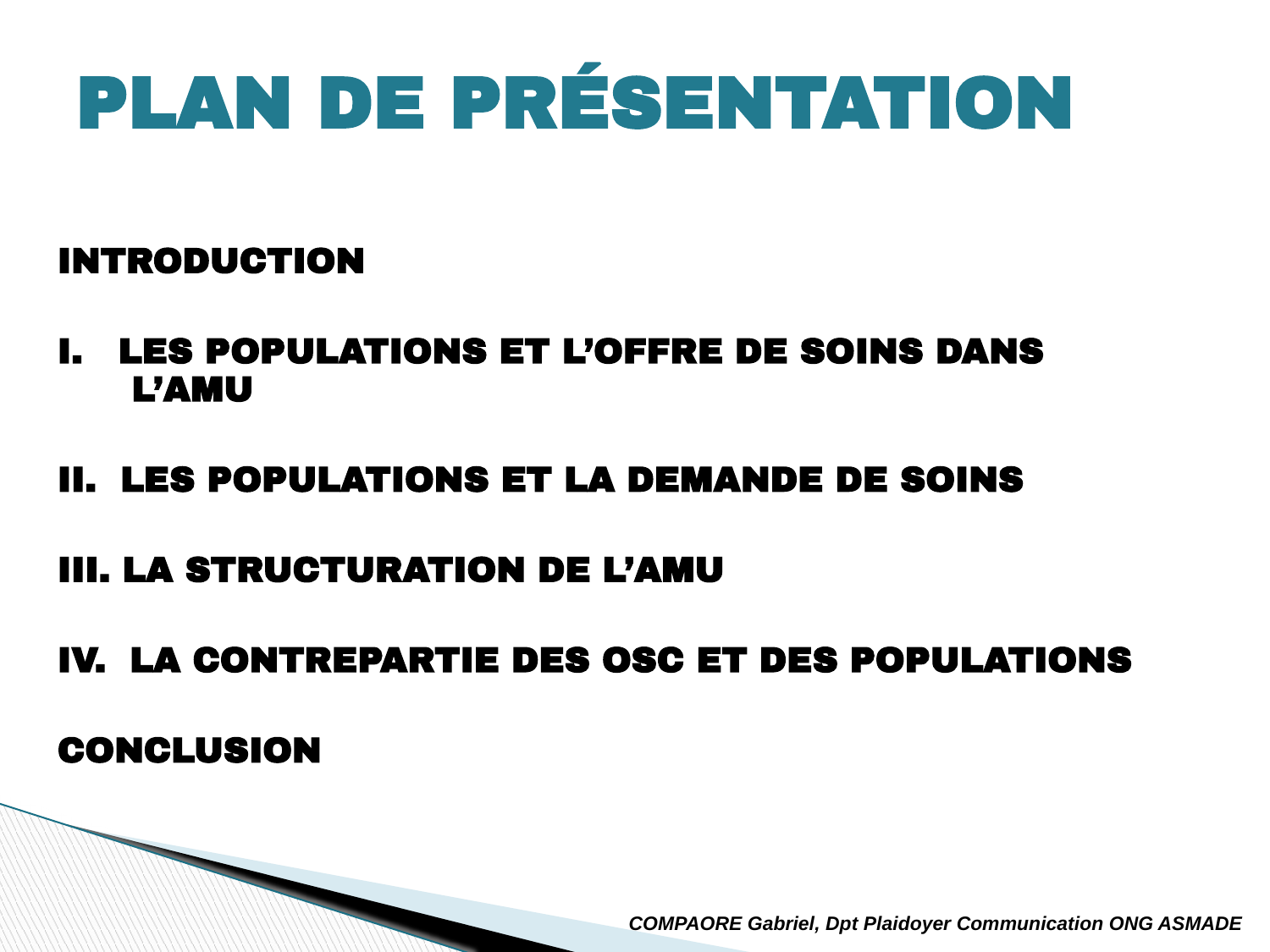

# PLAN DE PRÉSENTATION
INTRODUCTION

I.   LES POPULATIONS ET L’OFFRE DE SOINS DANS L’AMU

II.  LES POPULATIONS ET LA DEMANDE DE SOINS

III. LA STRUCTURATION DE L’AMU

IV.  LA CONTREPARTIE DES OSC ET DES POPULATIONS

CONCLUSION
COMPAORE Gabriel, Dpt Plaidoyer Communication ONG ASMADE